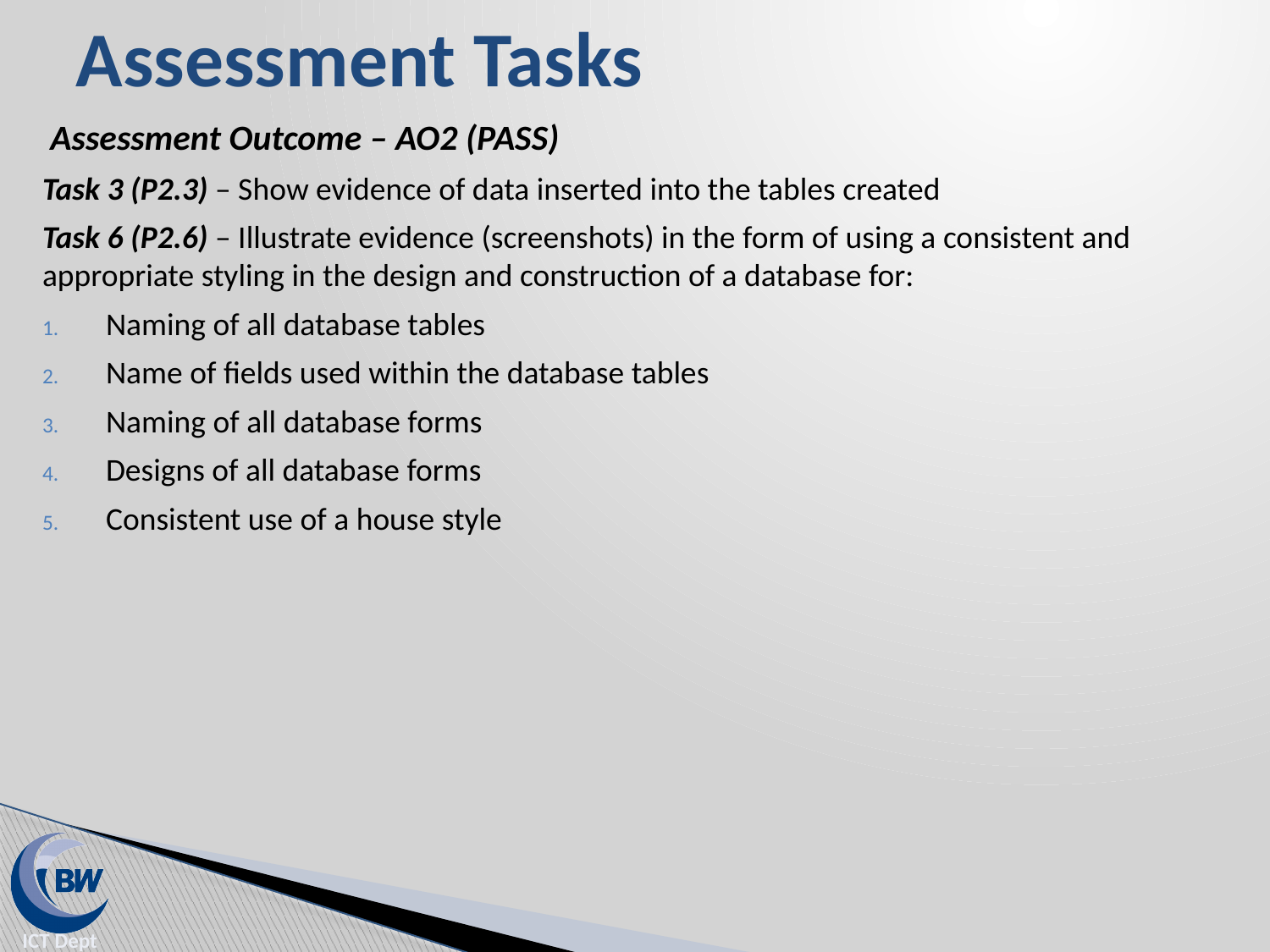

# Assessment Tasks
 Assessment Outcome – AO2 (PASS)
Task 3 (P2.3) – Show evidence of data inserted into the tables created
Task 6 (P2.6) – Illustrate evidence (screenshots) in the form of using a consistent and appropriate styling in the design and construction of a database for:
Naming of all database tables
Name of fields used within the database tables
Naming of all database forms
Designs of all database forms
Consistent use of a house style